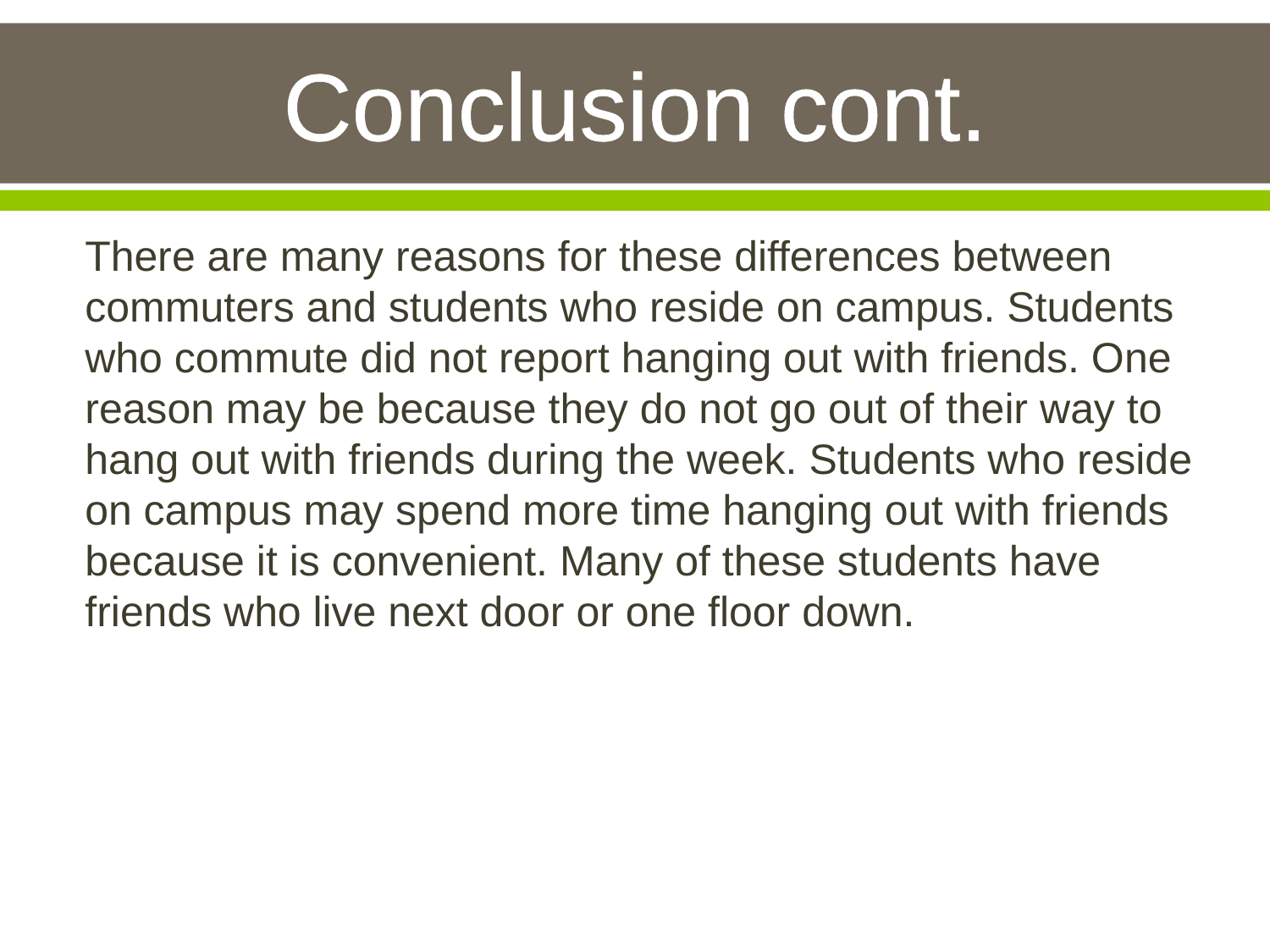

# Conclusion cont.
There are many reasons for these differences between commuters and students who reside on campus. Students who commute did not report hanging out with friends. One reason may be because they do not go out of their way to hang out with friends during the week. Students who reside on campus may spend more time hanging out with friends because it is convenient. Many of these students have friends who live next door or one floor down.